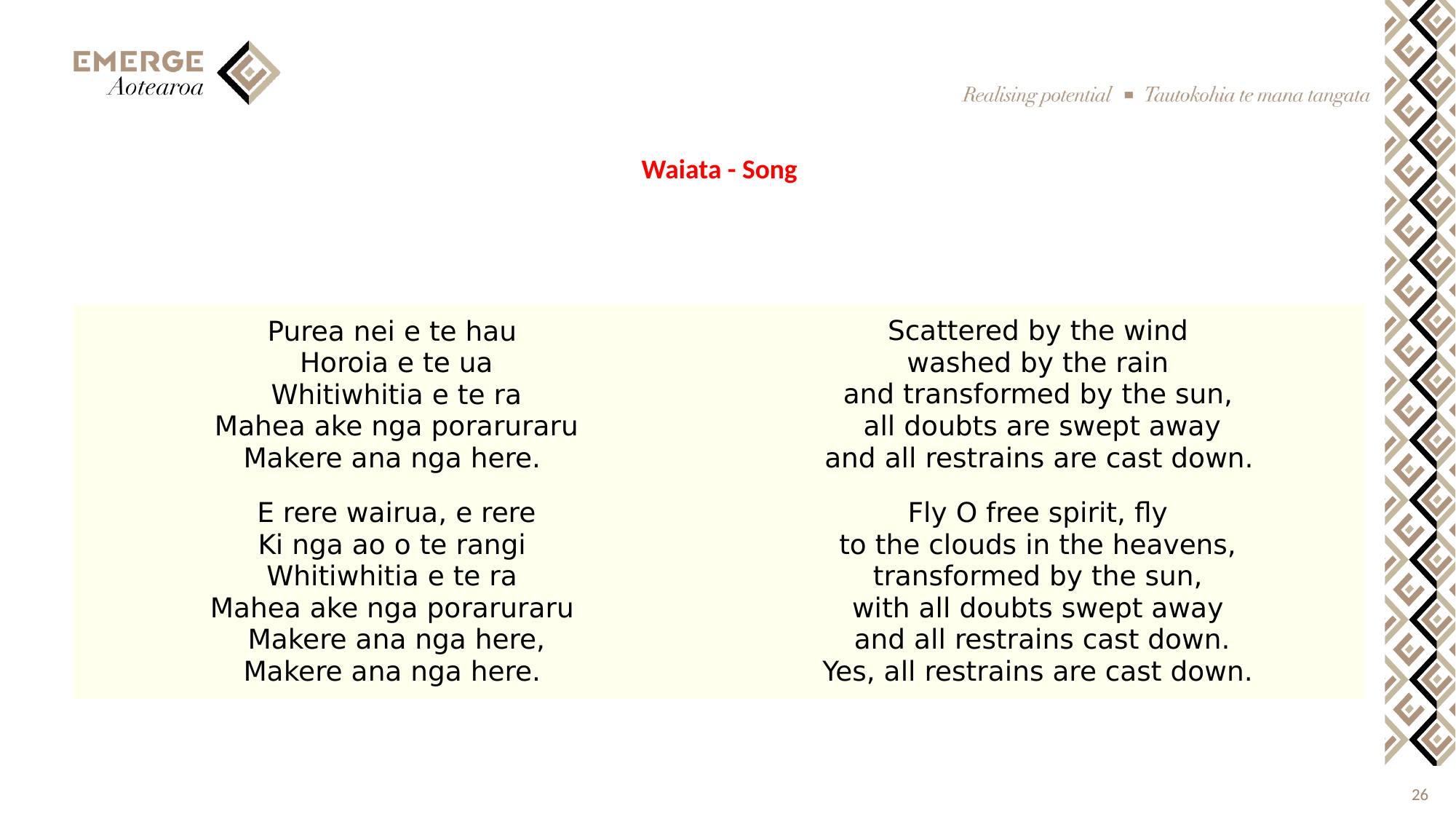

# Waiata - Song
| Purea nei e te hau Horoia e te ua Whitiwhitia e te ra Mahea ake nga poraruraru Makere ana nga here. | Scattered by the wind washed by the rain and transformed by the sun, all doubts are swept away and all restrains are cast down. |
| --- | --- |
| E rere wairua, e rere Ki nga ao o te rangi Whitiwhitia e te ra Mahea ake nga poraruraru Makere ana nga here, Makere ana nga here. | Fly O free spirit, fly to the clouds in the heavens, transformed by the sun, with all doubts swept away and all restrains cast down. Yes, all restrains are cast down. |